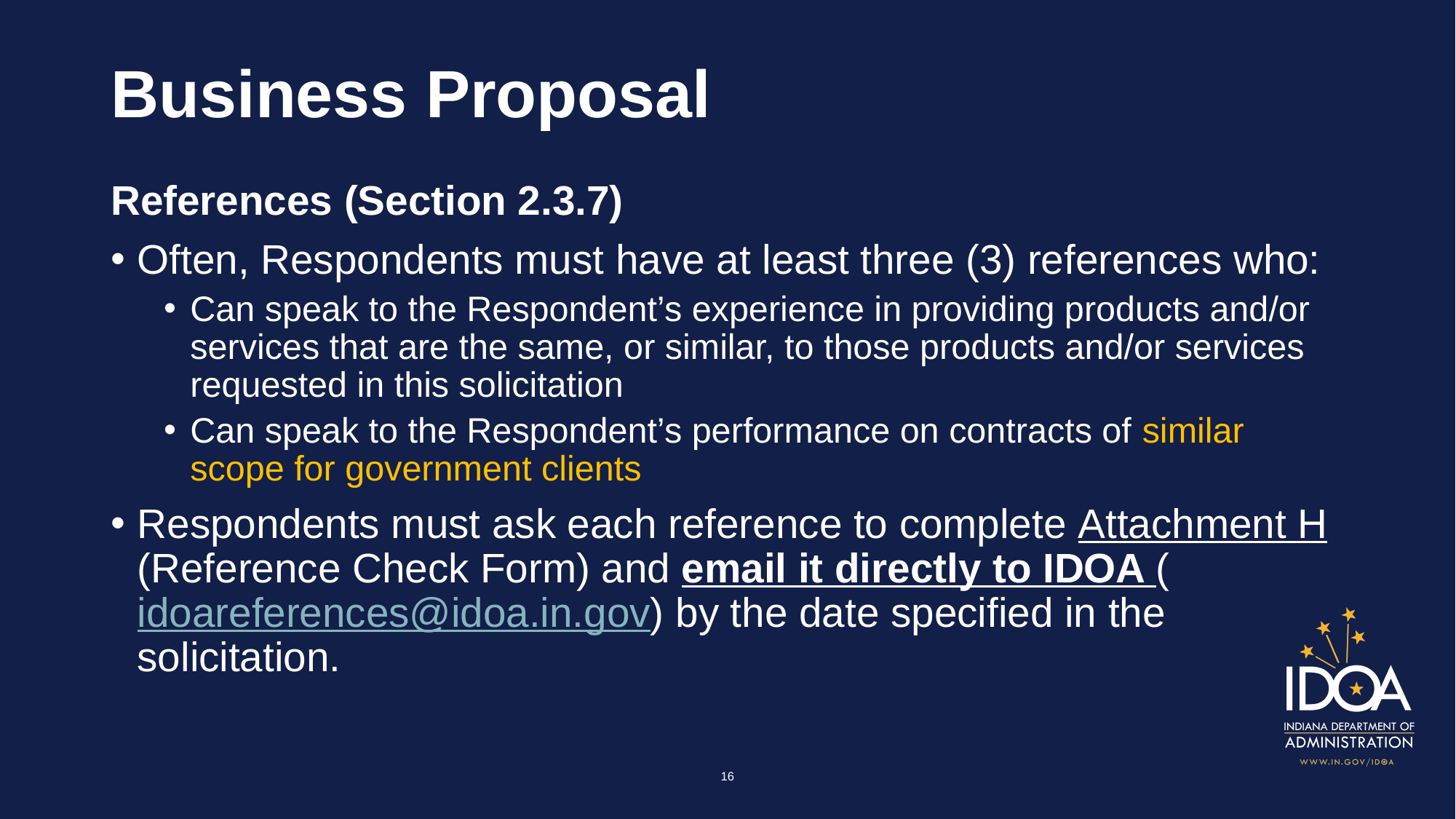

# Business Proposal
References (Section 2.3.7)
Often, Respondents must have at least three (3) references who:
Can speak to the Respondent’s experience in providing products and/or services that are the same, or similar, to those products and/or services requested in this solicitation
Can speak to the Respondent’s performance on contracts of similar scope for government clients
Respondents must ask each reference to complete Attachment H (Reference Check Form) and email it directly to IDOA (idoareferences@idoa.in.gov) by the date specified in the solicitation.

16